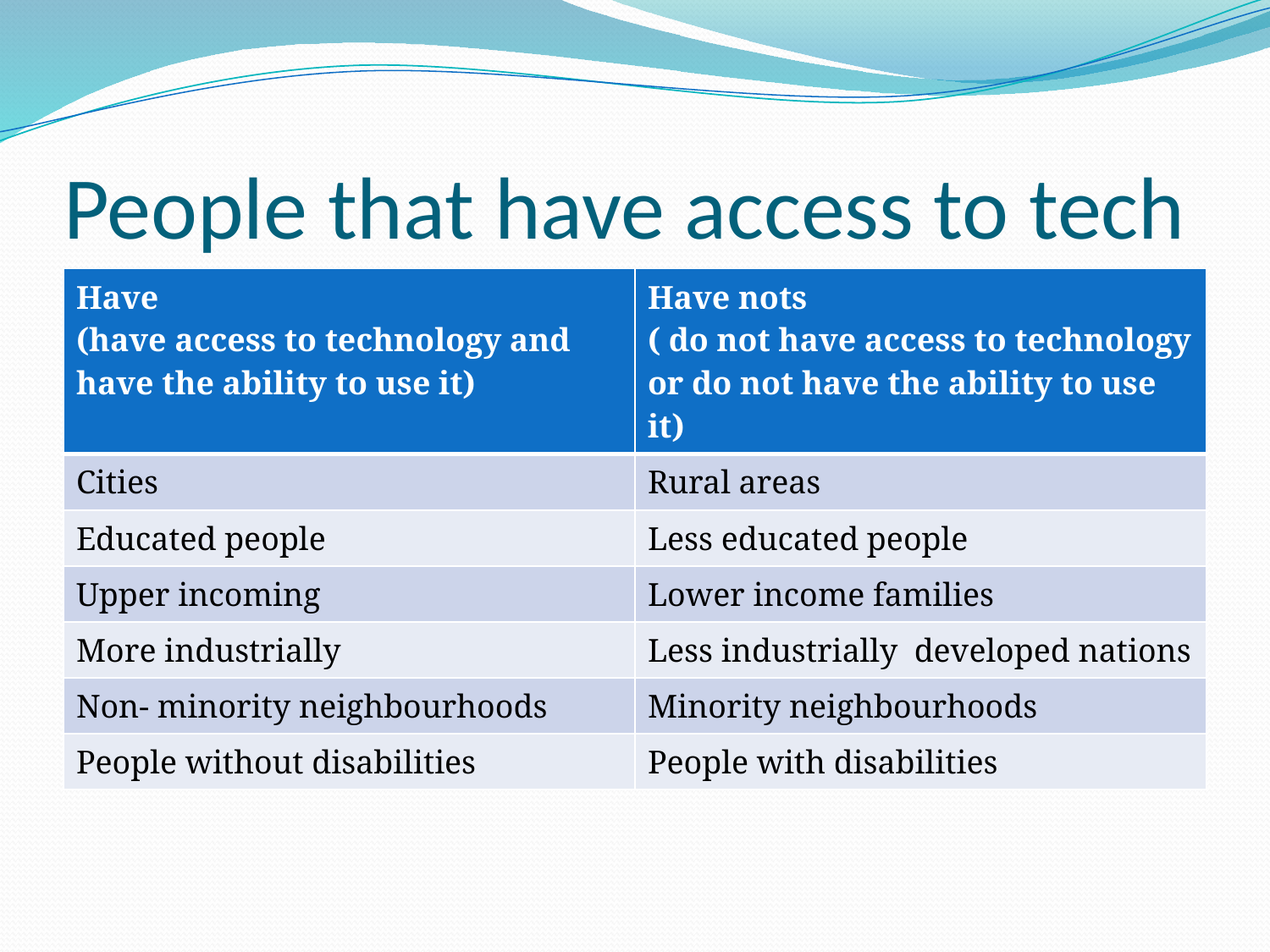

# People that have access to tech
| Have (have access to technology and have the ability to use it) | Have nots ( do not have access to technology or do not have the ability to use it) |
| --- | --- |
| Cities | Rural areas |
| Educated people | Less educated people |
| Upper incoming | Lower income families |
| More industrially | Less industrially developed nations |
| Non- minority neighbourhoods | Minority neighbourhoods |
| People without disabilities | People with disabilities |